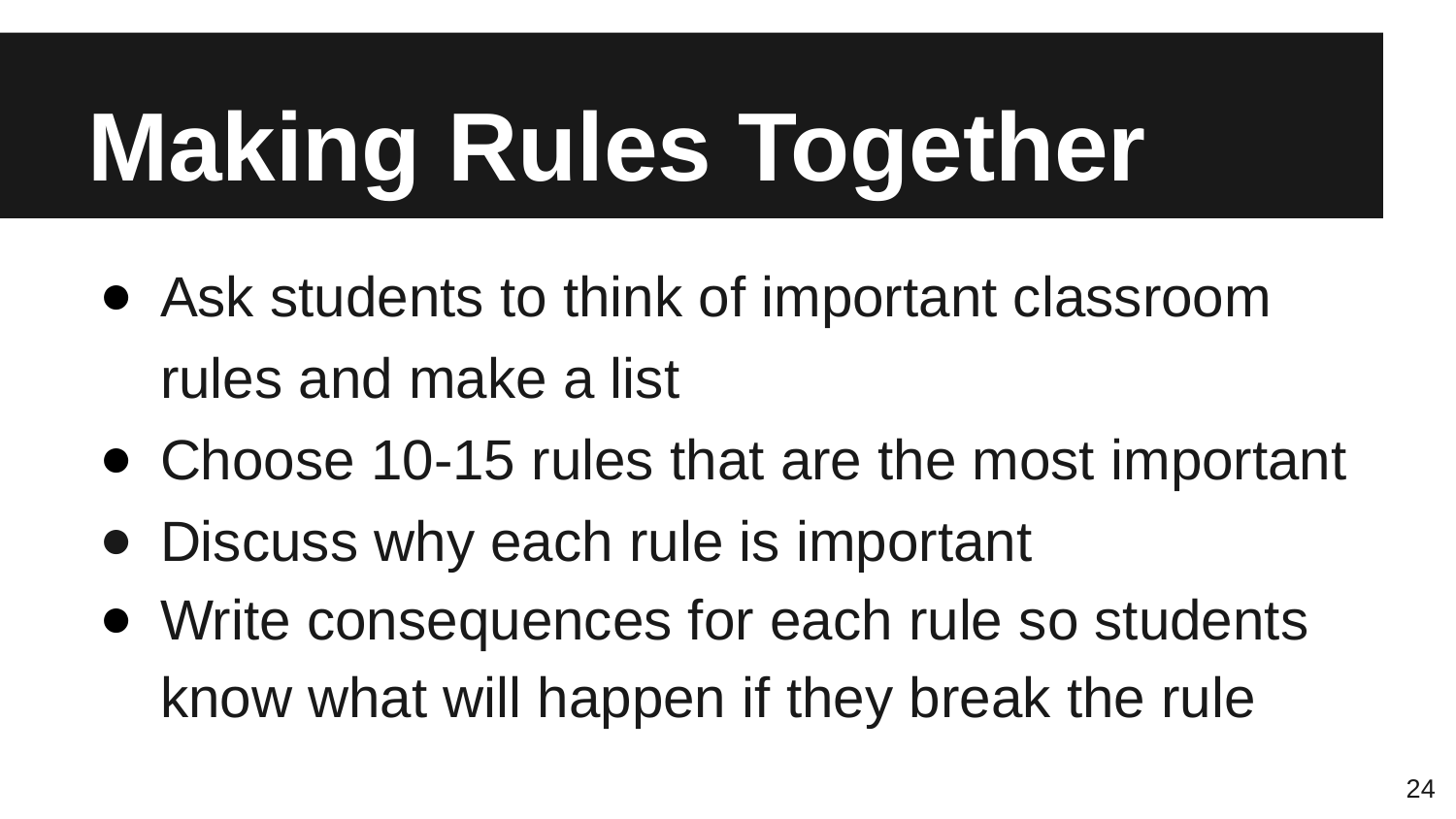

# Making Rules Together
Ask students to think of important classroom rules and make a list
Choose 10-15 rules that are the most important
Discuss why each rule is important
Write consequences for each rule so students know what will happen if they break the rule

24